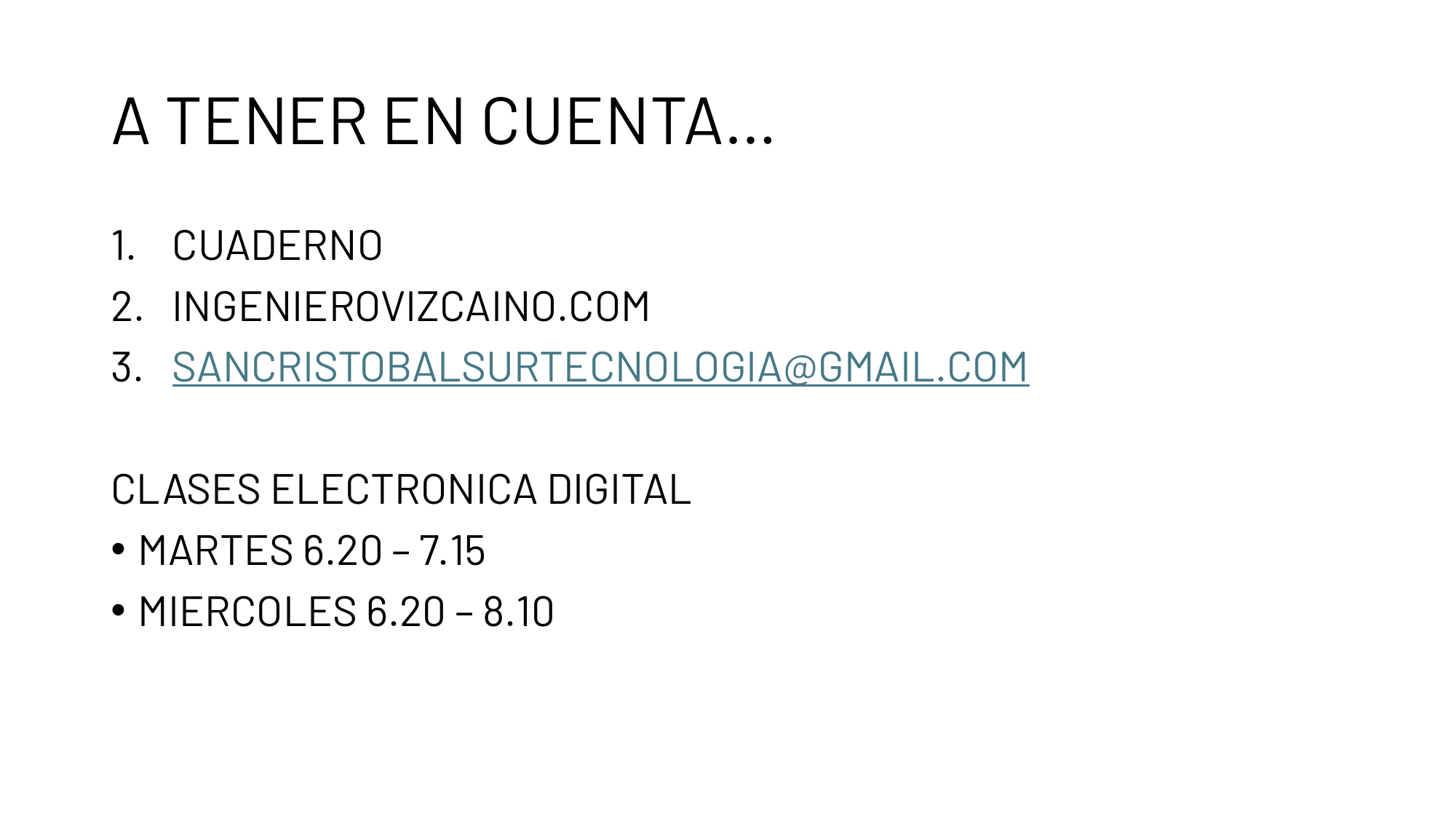

# A TENER EN CUENTA…
CUADERNO
INGENIEROVIZCAINO.COM
SANCRISTOBALSURTECNOLOGIA@GMAIL.COM

CLASES ELECTRONICA DIGITAL
MARTES 6.20 – 7.15
MIERCOLES 6.20 – 8.10